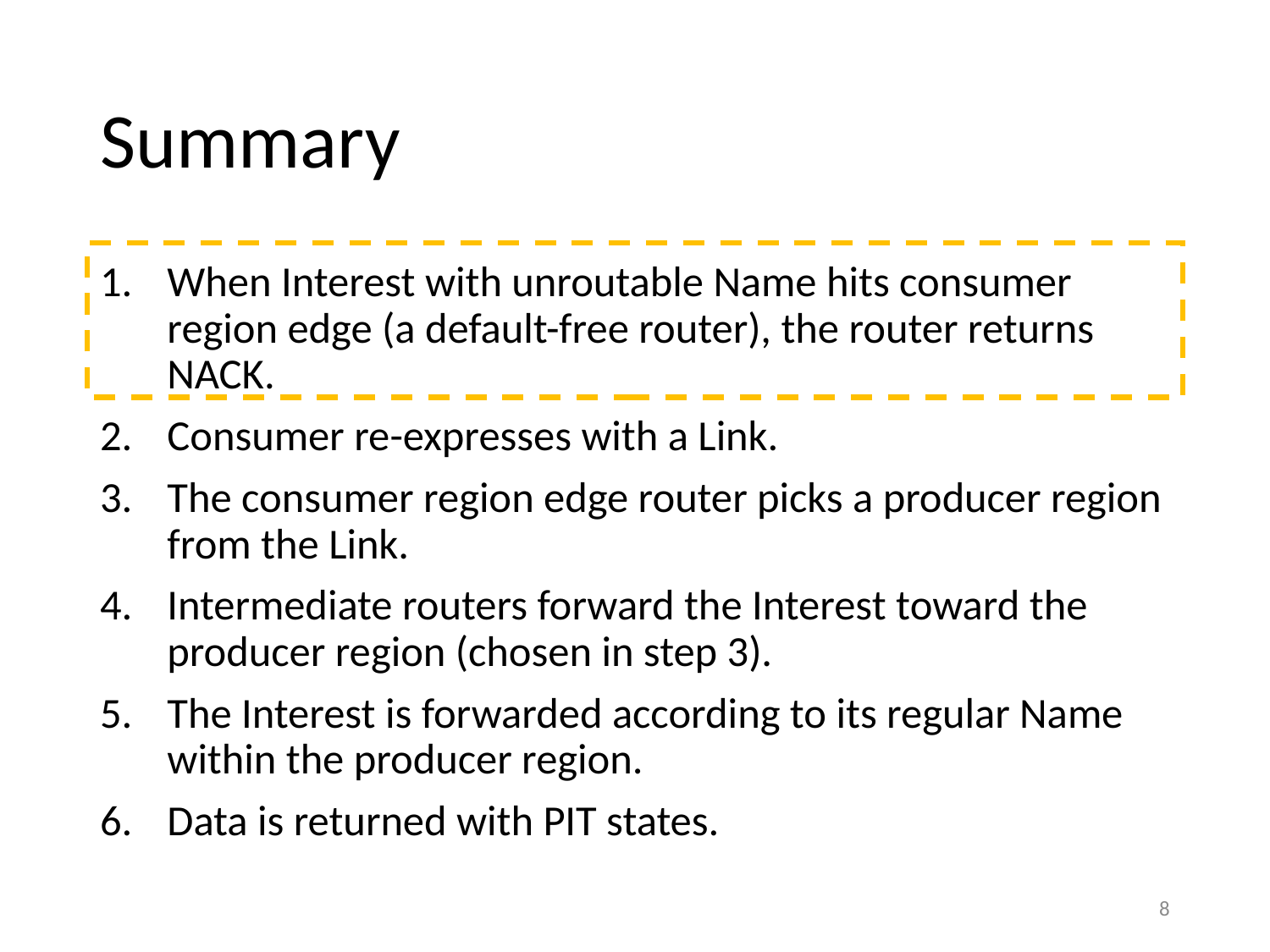

# Summary

When Interest with unroutable Name hits consumer region edge (a default-free router), the router returns NACK.
Consumer re-expresses with a Link.
The consumer region edge router picks a producer region from the Link.
Intermediate routers forward the Interest toward the producer region (chosen in step 3).
The Interest is forwarded according to its regular Name within the producer region.
Data is returned with PIT states.
8